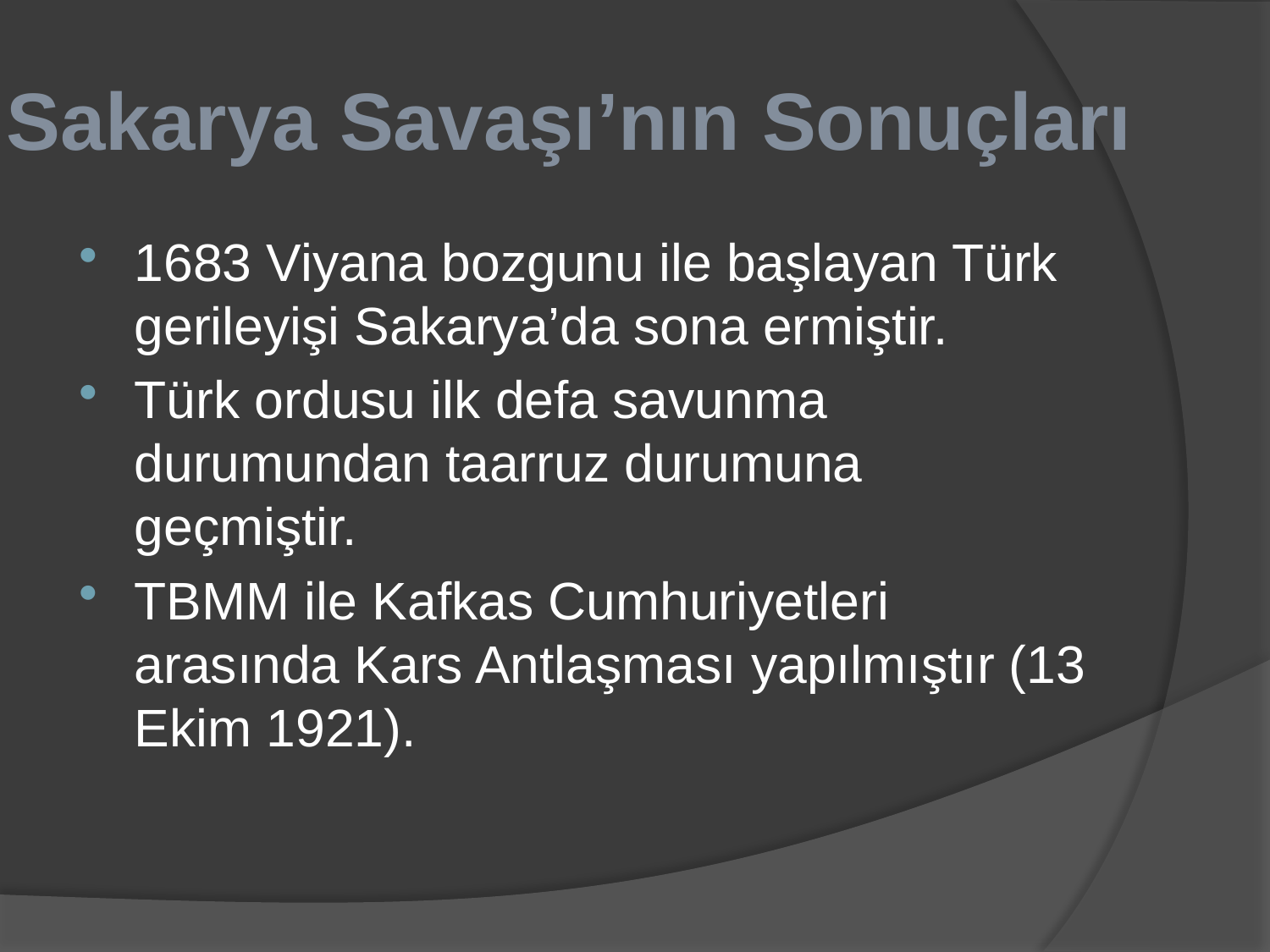

# Sakarya Savaşı’nın Sonuçları
1683 Viyana bozgunu ile başlayan Türk gerileyişi Sakarya’da sona ermiştir.
Türk ordusu ilk defa savunma durumundan taarruz durumuna geçmiştir.
TBMM ile Kafkas Cumhuriyetleri arasında Kars Antlaşması yapılmıştır (13 Ekim 1921).